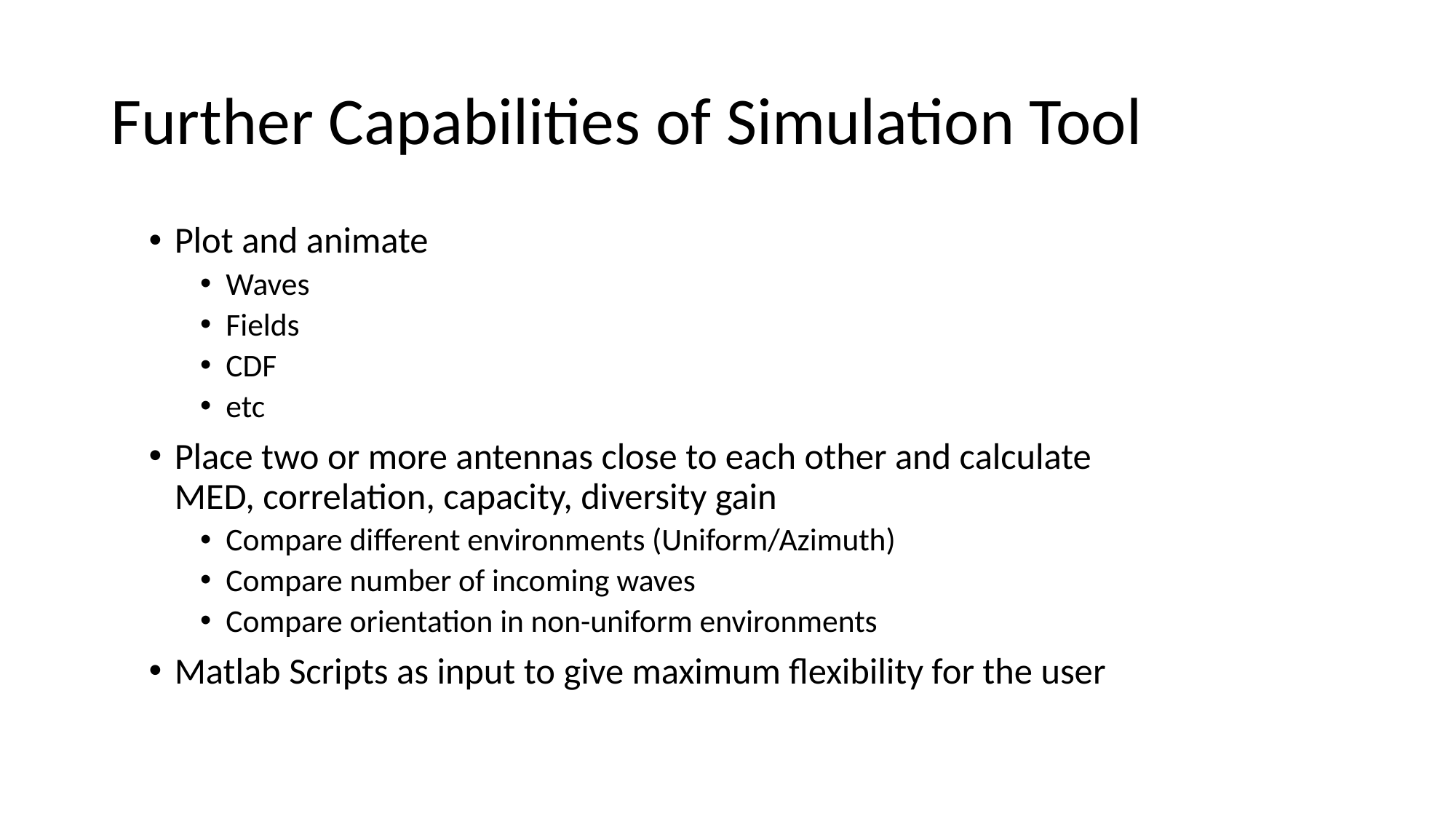

# Further Capabilities of Simulation Tool
Plot and animate
Waves
Fields
CDF
etc
Place two or more antennas close to each other and calculate MED, correlation, capacity, diversity gain
Compare different environments (Uniform/Azimuth)
Compare number of incoming waves
Compare orientation in non-uniform environments
Matlab Scripts as input to give maximum flexibility for the user